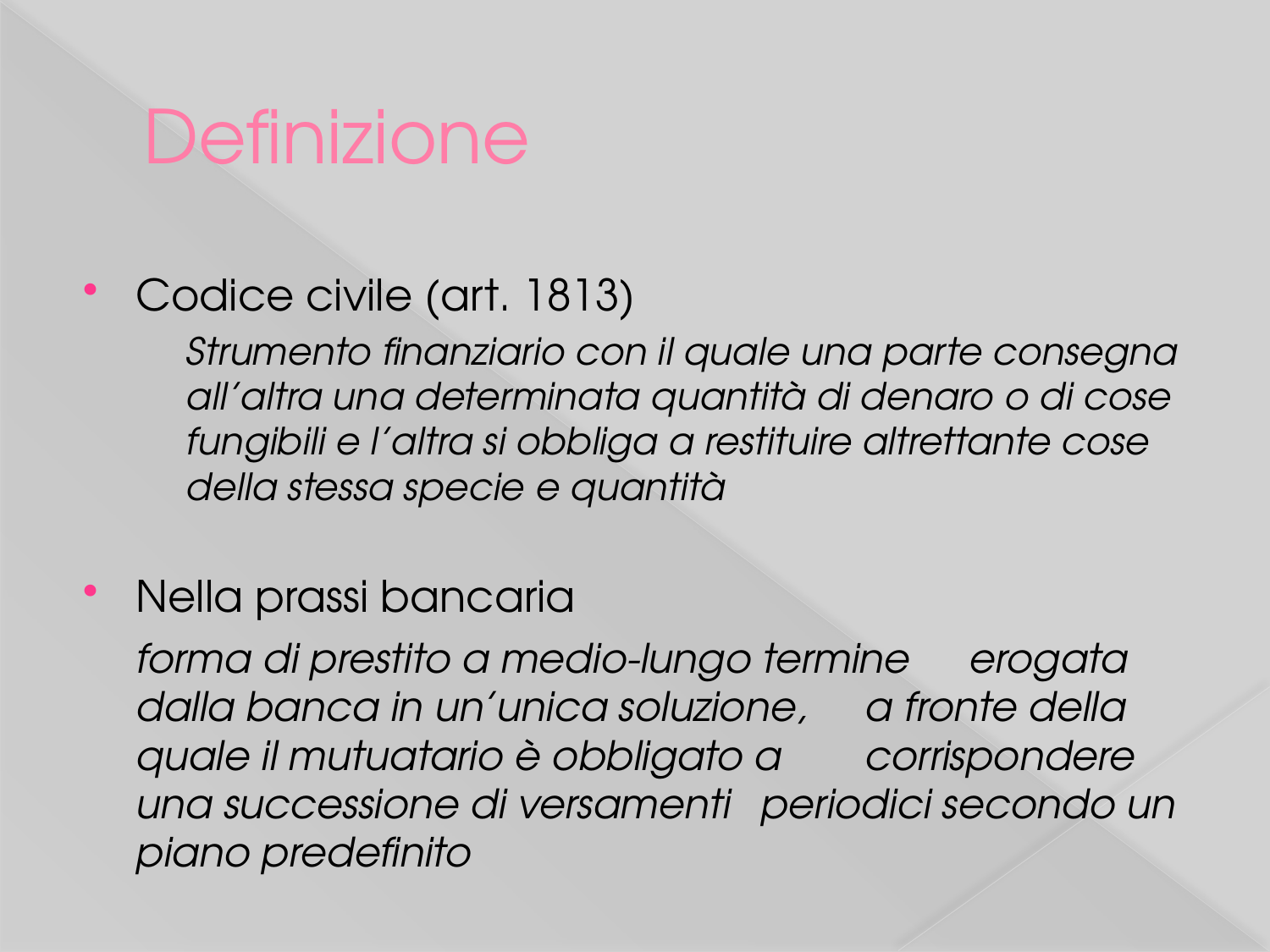

# Definizione
Codice civile (art. 1813)
	Strumento finanziario con il quale una parte consegna all’altra una determinata quantità di denaro o di cose fungibili e l’altra si obbliga a restituire altrettante cose della stessa specie e quantità

Nella prassi bancaria
		forma di prestito a medio-lungo termine 	erogata dalla banca in un’unica soluzione, 	a fronte della quale il mutuatario è obbligato a 	corrispondere una successione di versamenti 	periodici secondo un piano predefinito